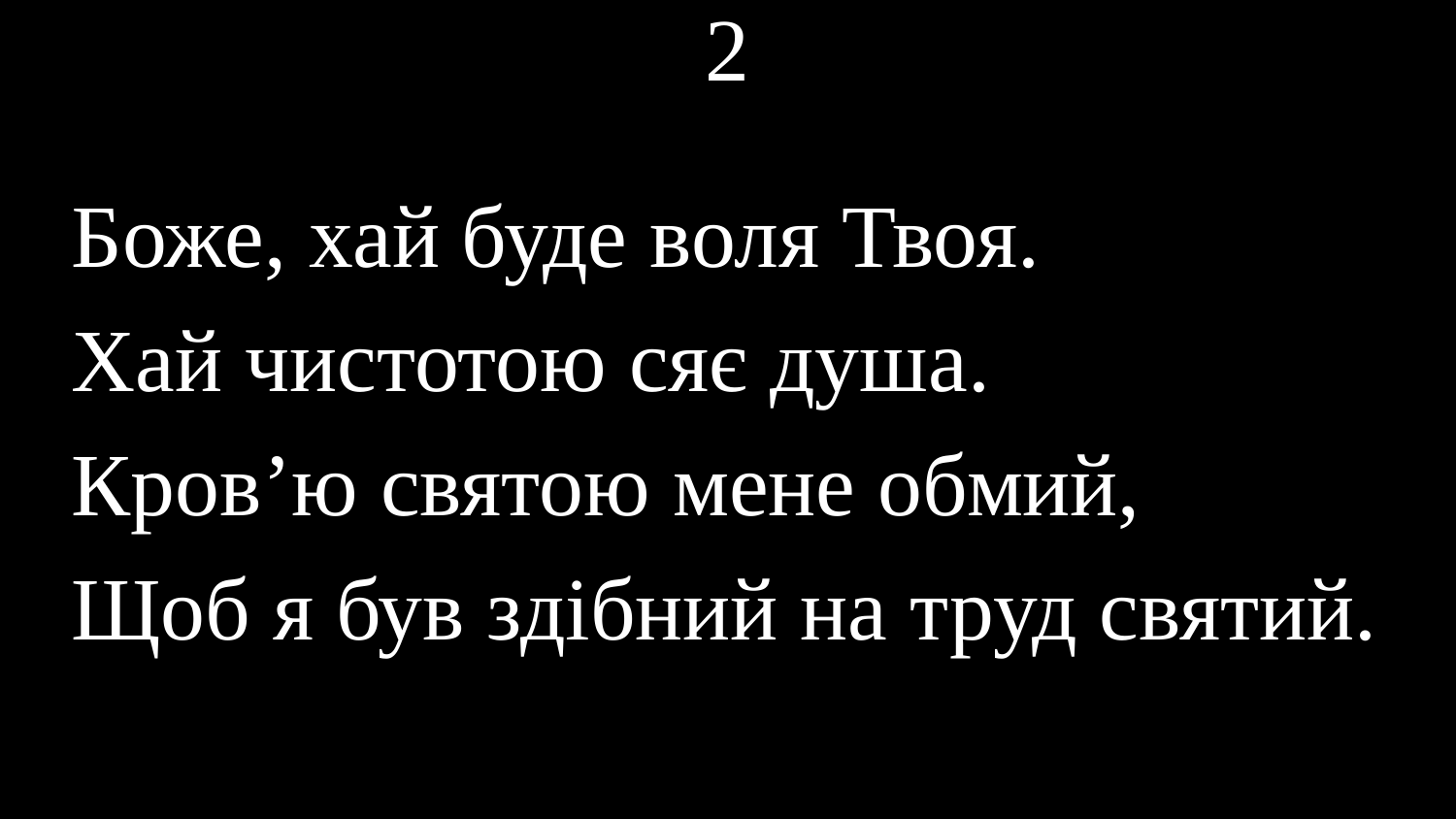

# 2
Боже, хай буде воля Твоя.
Хай чистотою сяє душа.
Кров’ю святою мене обмий,
Щоб я був здібний на труд святий.